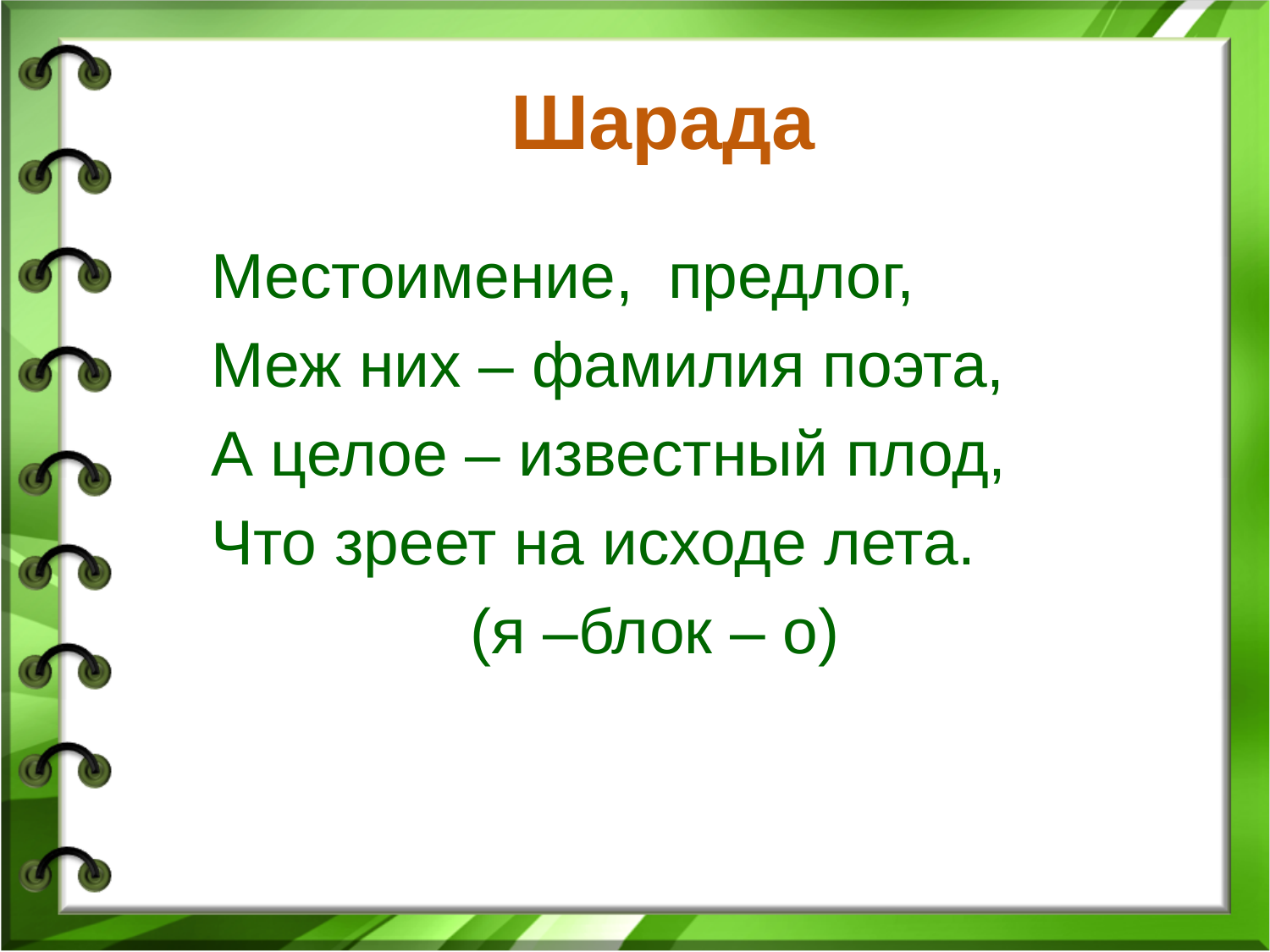

# Шарада
Местоимение,  предлог,
Меж них – фамилия поэта,
А целое – известный плод,
Что зреет на исходе лета.
(я –блок – о)